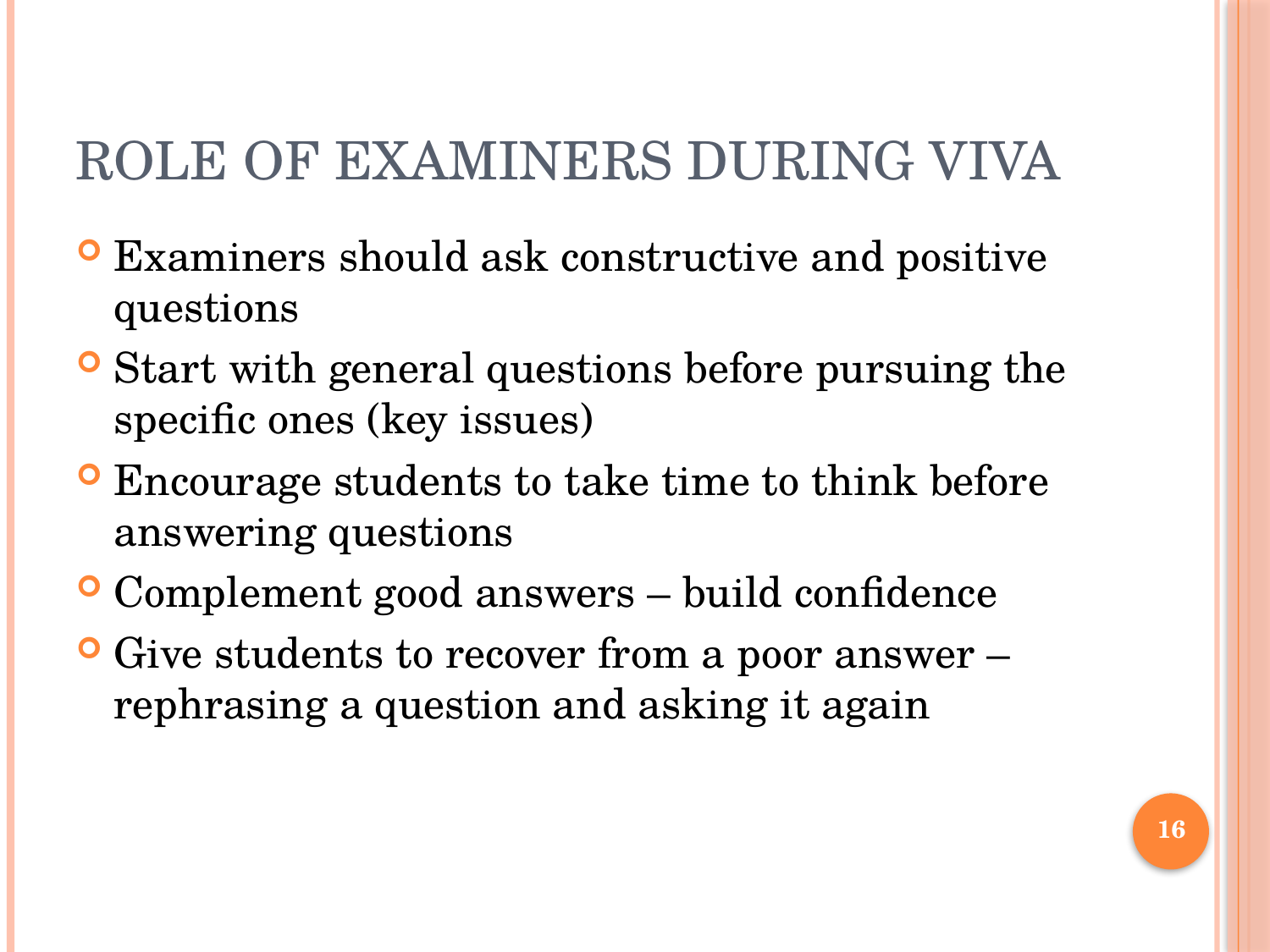

# ROLE OF EXAMINERS DURING VIVA
Examiners should ask constructive and positive questions
Start with general questions before pursuing the specific ones (key issues)
Encourage students to take time to think before answering questions
Complement good answers – build confidence
Give students to recover from a poor answer – rephrasing a question and asking it again

16